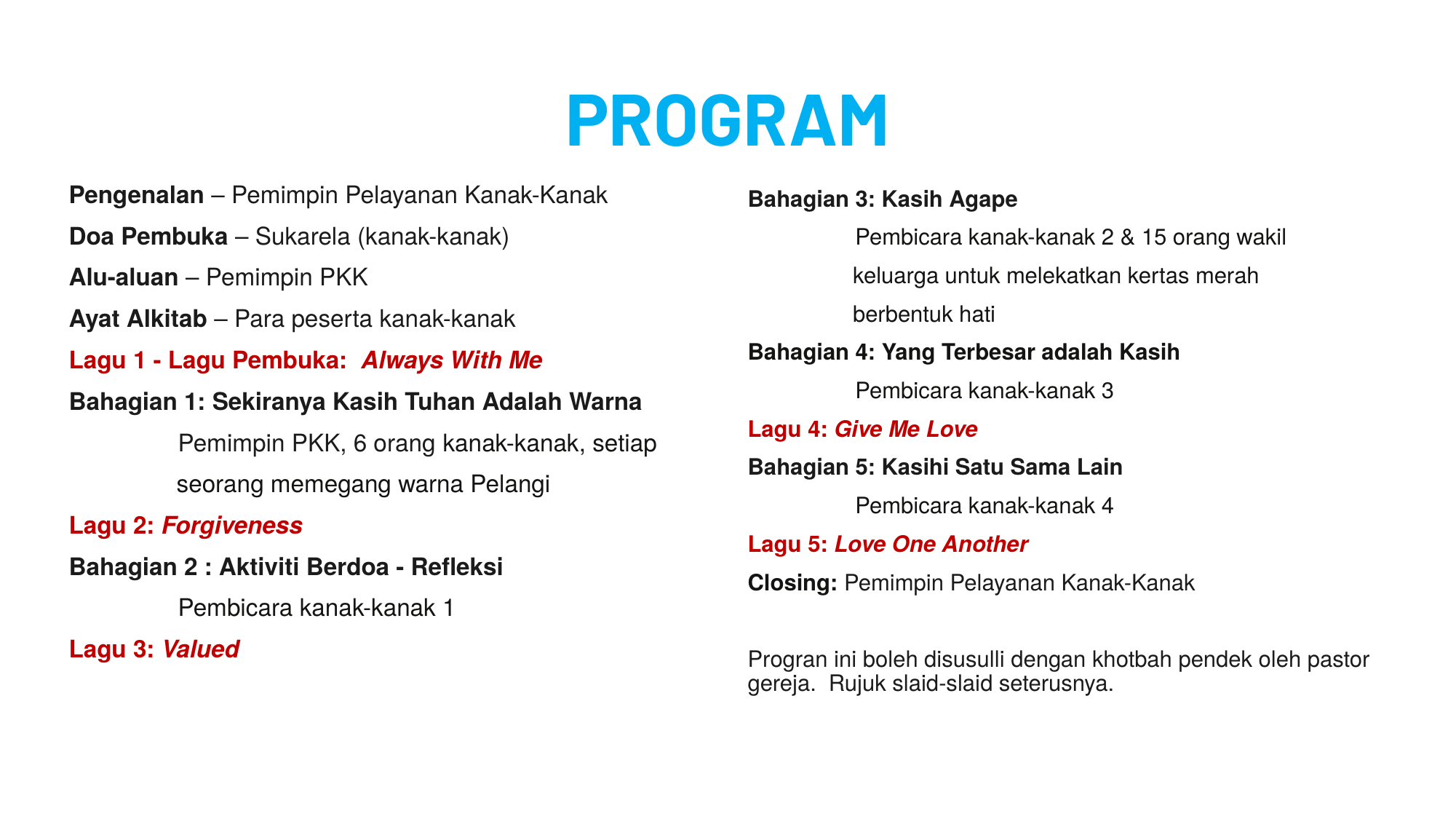

# PROGRAM
Pengenalan – Pemimpin Pelayanan Kanak-Kanak
Doa Pembuka – Sukarela (kanak-kanak)
Alu-aluan – Pemimpin PKK
Ayat Alkitab – Para peserta kanak-kanak
Lagu 1 - Lagu Pembuka:  Always With Me
Bahagian 1: Sekiranya Kasih Tuhan Adalah Warna
	Pemimpin PKK, 6 orang kanak-kanak, setiap
                seorang memegang warna Pelangi
Lagu 2: Forgiveness
Bahagian 2 : Aktiviti Berdoa - Refleksi
	Pembicara kanak-kanak 1
Lagu 3: Valued

Bahagian 3: Kasih Agape
	 Pembicara kanak-kanak 2 & 15 orang wakil
                 keluarga untuk melekatkan kertas merah
                 berbentuk hati
Bahagian 4: Yang Terbesar adalah Kasih
	 Pembicara kanak-kanak 3
Lagu 4: Give Me Love
Bahagian 5: Kasihi Satu Sama Lain
	 Pembicara kanak-kanak 4
Lagu 5: Love One Another
Closing: Pemimpin Pelayanan Kanak-Kanak

Progran ini boleh disusulli dengan khotbah pendek oleh pastor gereja.  Rujuk slaid-slaid seterusnya.